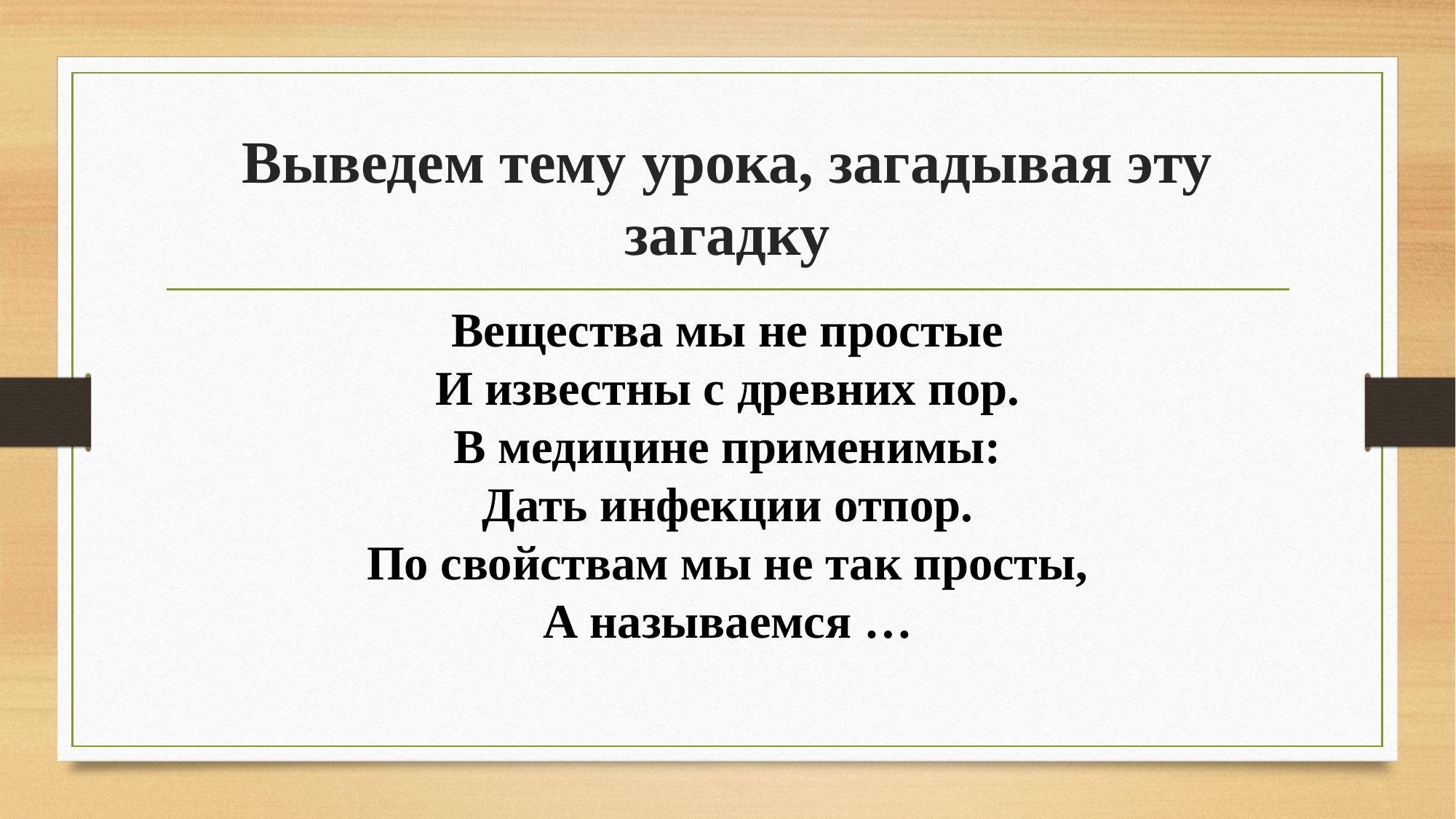

# Выведем тему урока, загадывая эту загадку

Вещества мы не простые
И известны с древних пор.
В медицине применимы:
Дать инфекции отпор.
По свойствам мы не так просты,
А называемся …